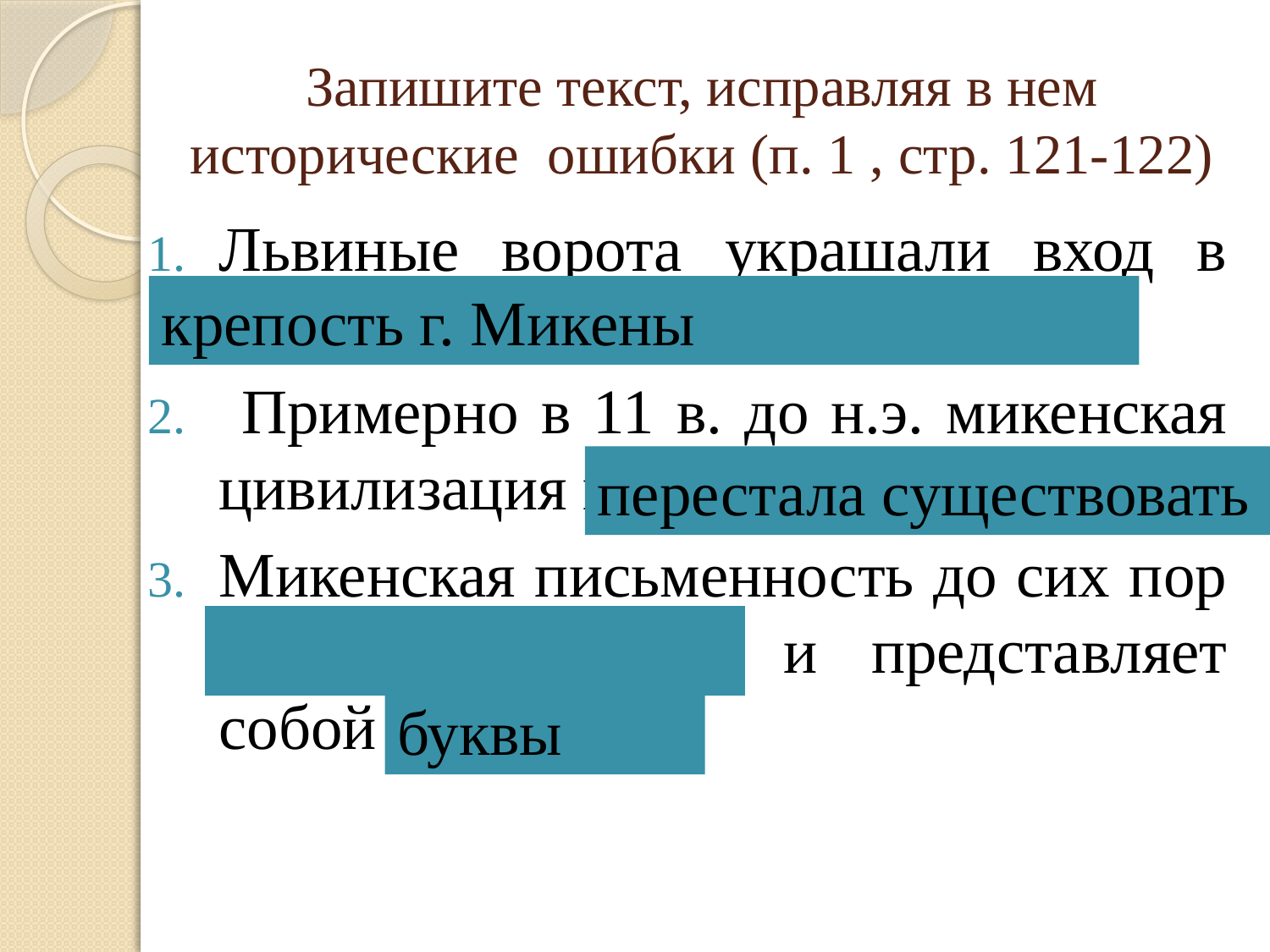

# Запишите текст, исправляя в нем исторические  ошибки (п. 1 , стр. 121-122)
Львиные ворота украшали вход в Кносский дворец на о. Крит
 Примерно в 11 в. до н.э. микенская цивилизация начинает процветать
Микенская письменность до сих пор не расшифрована и представляет собой иероглифы
крепость г. Микены
перестала существовать

буквы